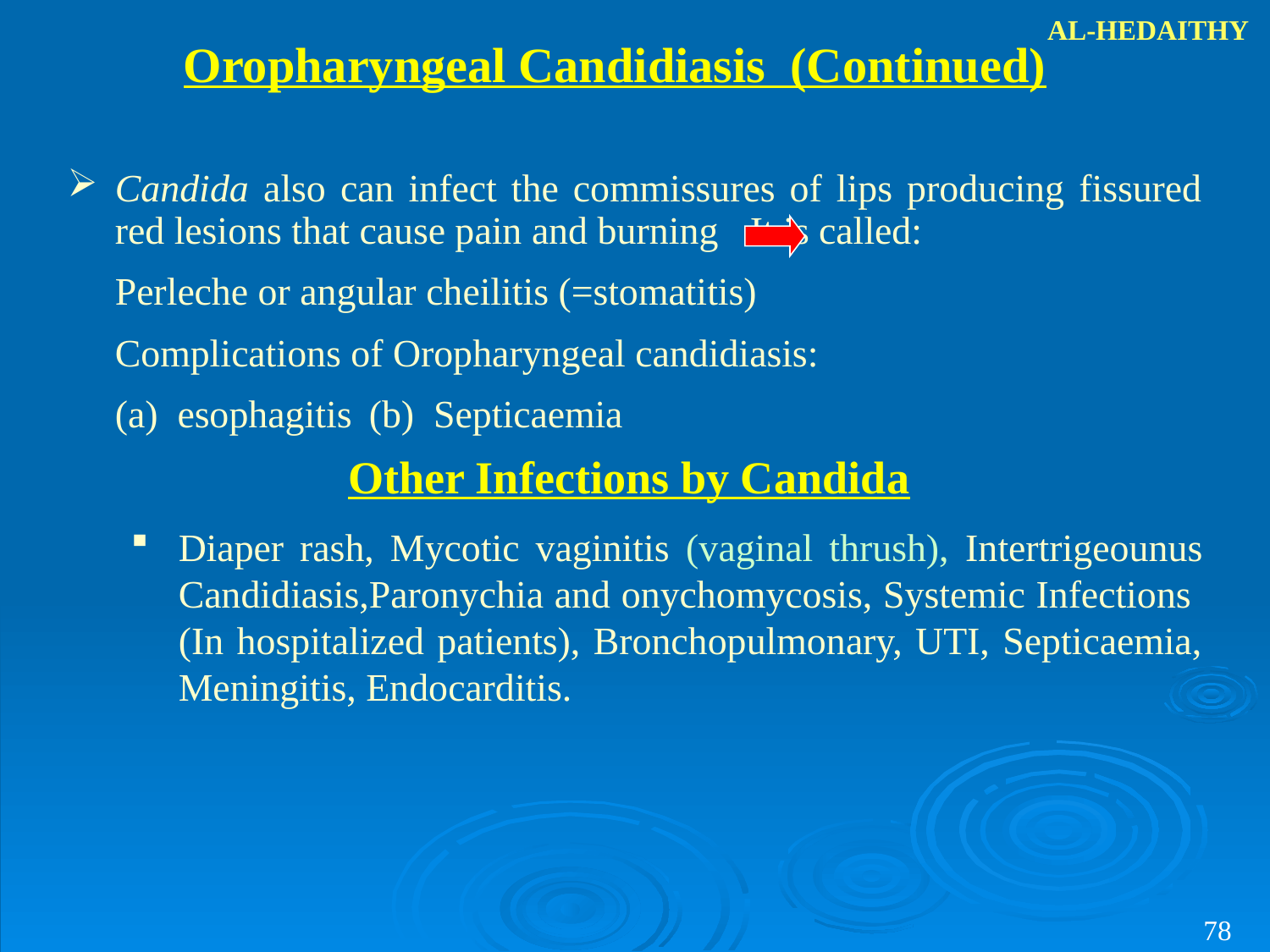

AL-HEDAITHY
Oropharyngeal Candidiasis  (Continued)
Candida also can infect the commissures of lips producing fissured red lesions that cause pain and burning 	It is called:
	Perleche or angular cheilitis (=stomatitis)
	Complications of Oropharyngeal candidiasis:
	(a)  esophagitis 	(b)  Septicaemia
Other Infections by Candida
Diaper rash, Mycotic vaginitis (vaginal thrush), Intertrigeounus Candidiasis,Paronychia and onychomycosis, Systemic Infections  (In hospitalized patients), Bronchopulmonary, UTI, Septicaemia, Meningitis, Endocarditis.

78